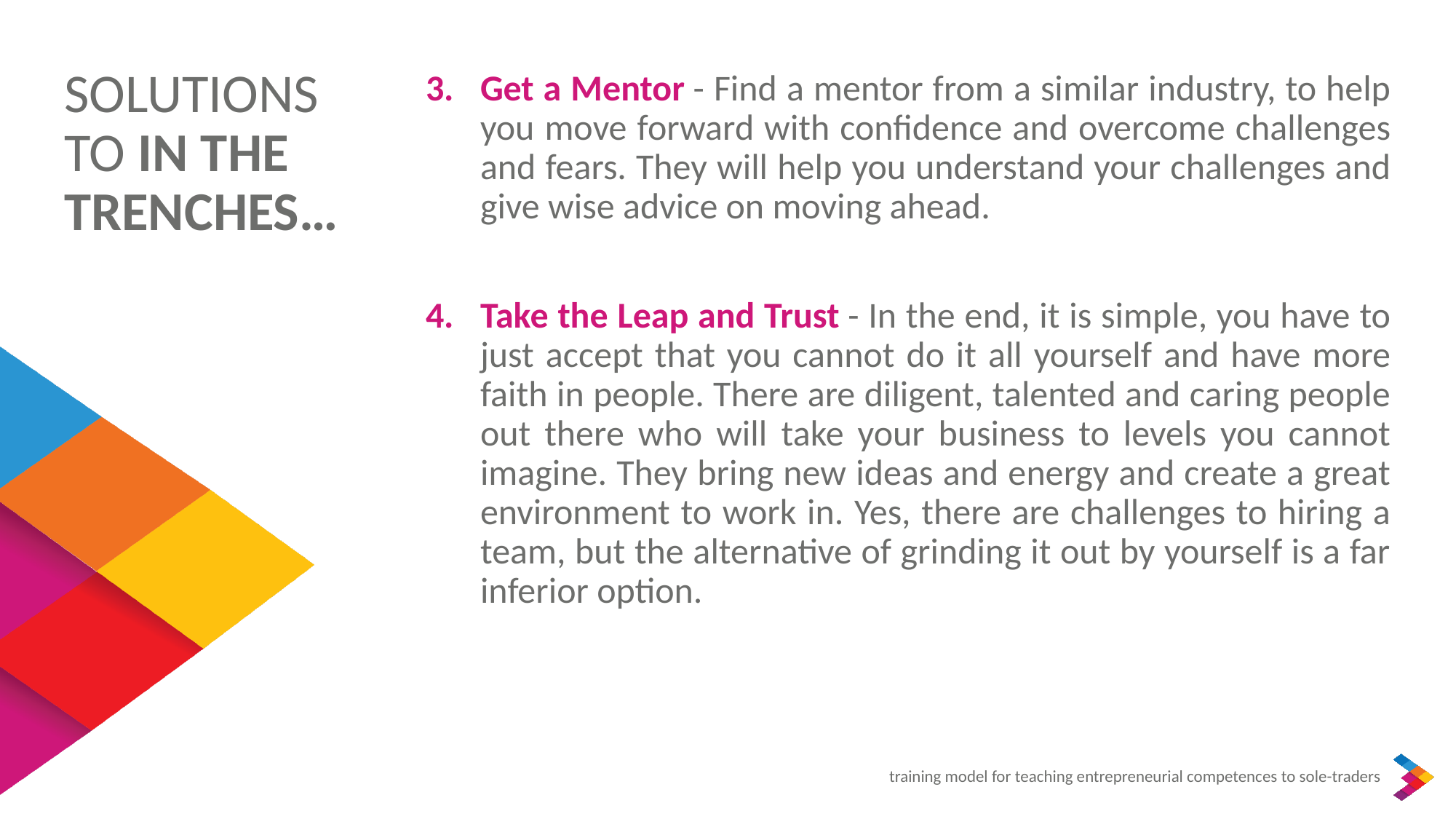

SOLUTIONS TO IN THE TRENCHES…
Get a Mentor - Find a mentor from a similar industry, to help you move forward with confidence and overcome challenges and fears. They will help you understand your challenges and give wise advice on moving ahead.

Take the Leap and Trust - In the end, it is simple, you have to just accept that you cannot do it all yourself and have more faith in people. There are diligent, talented and caring people out there who will take your business to levels you cannot imagine. They bring new ideas and energy and create a great environment to work in. Yes, there are challenges to hiring a team, but the alternative of grinding it out by yourself is a far inferior option.